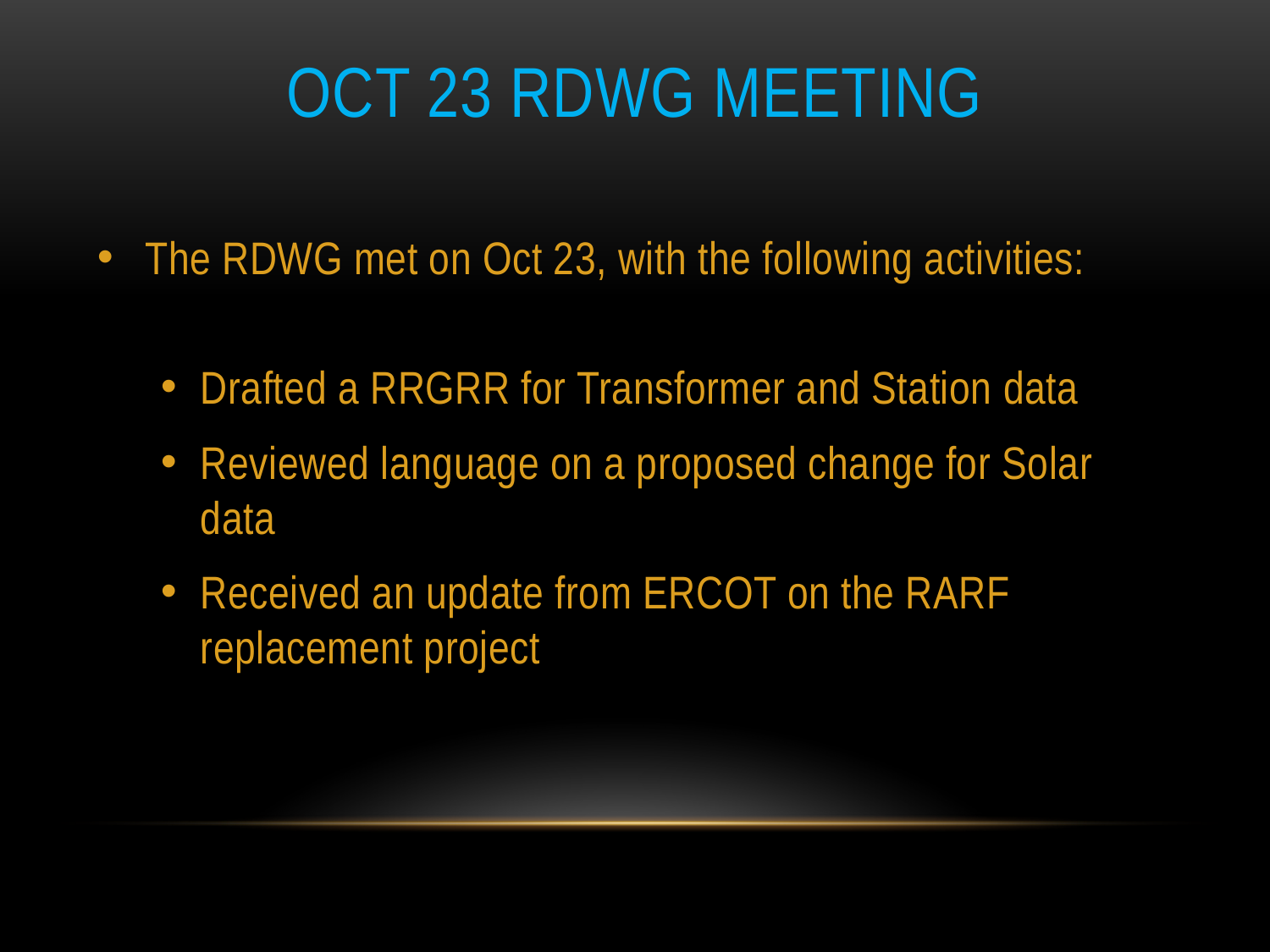

# Oct 23 RDWG Meeting
The RDWG met on Oct 23, with the following activities:
Drafted a RRGRR for Transformer and Station data
Reviewed language on a proposed change for Solar data
Received an update from ERCOT on the RARF replacement project